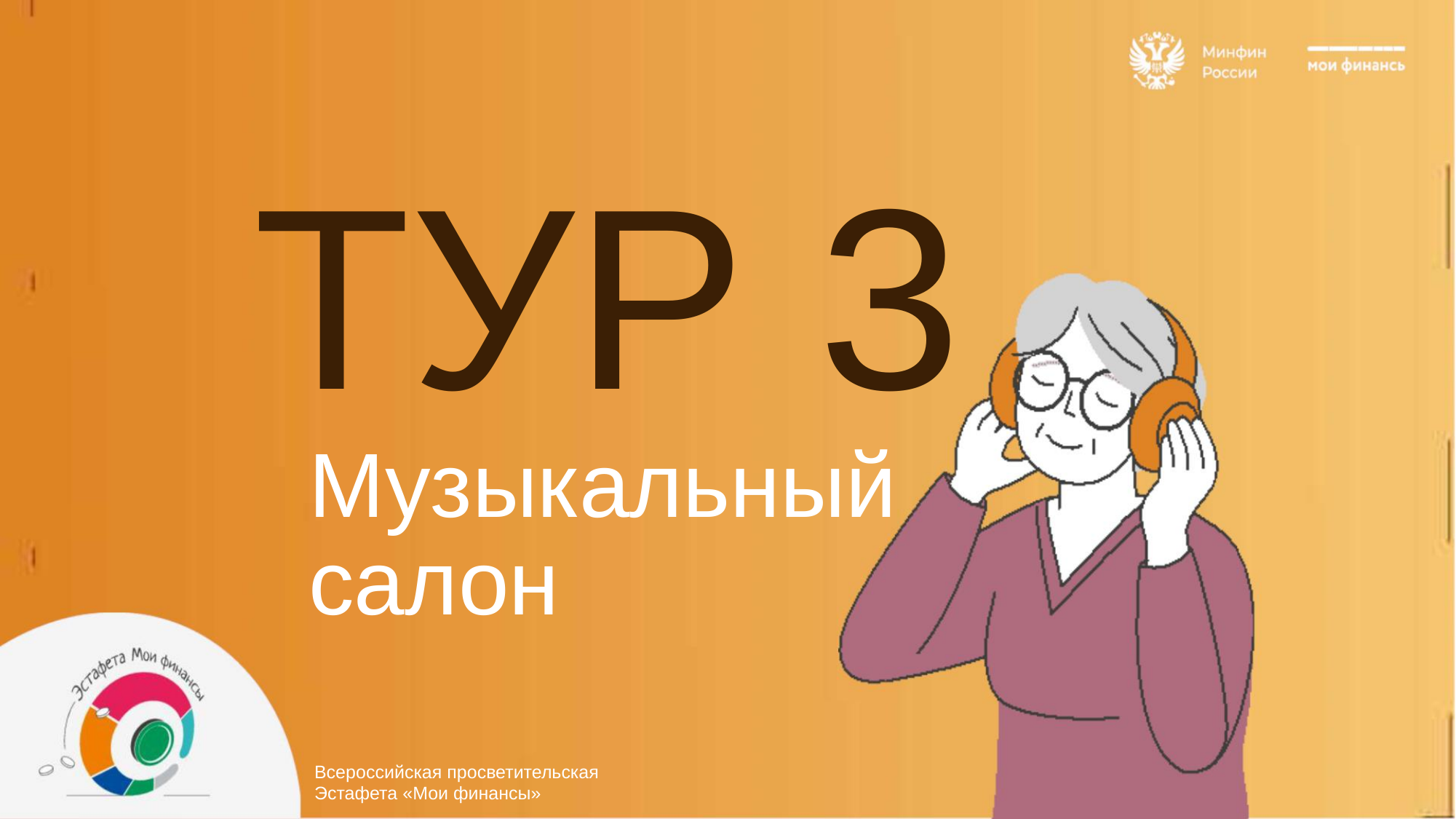

ТУР 3
Музыкальный
салон
Всероссийская просветительская
Эстафета «Мои финансы»